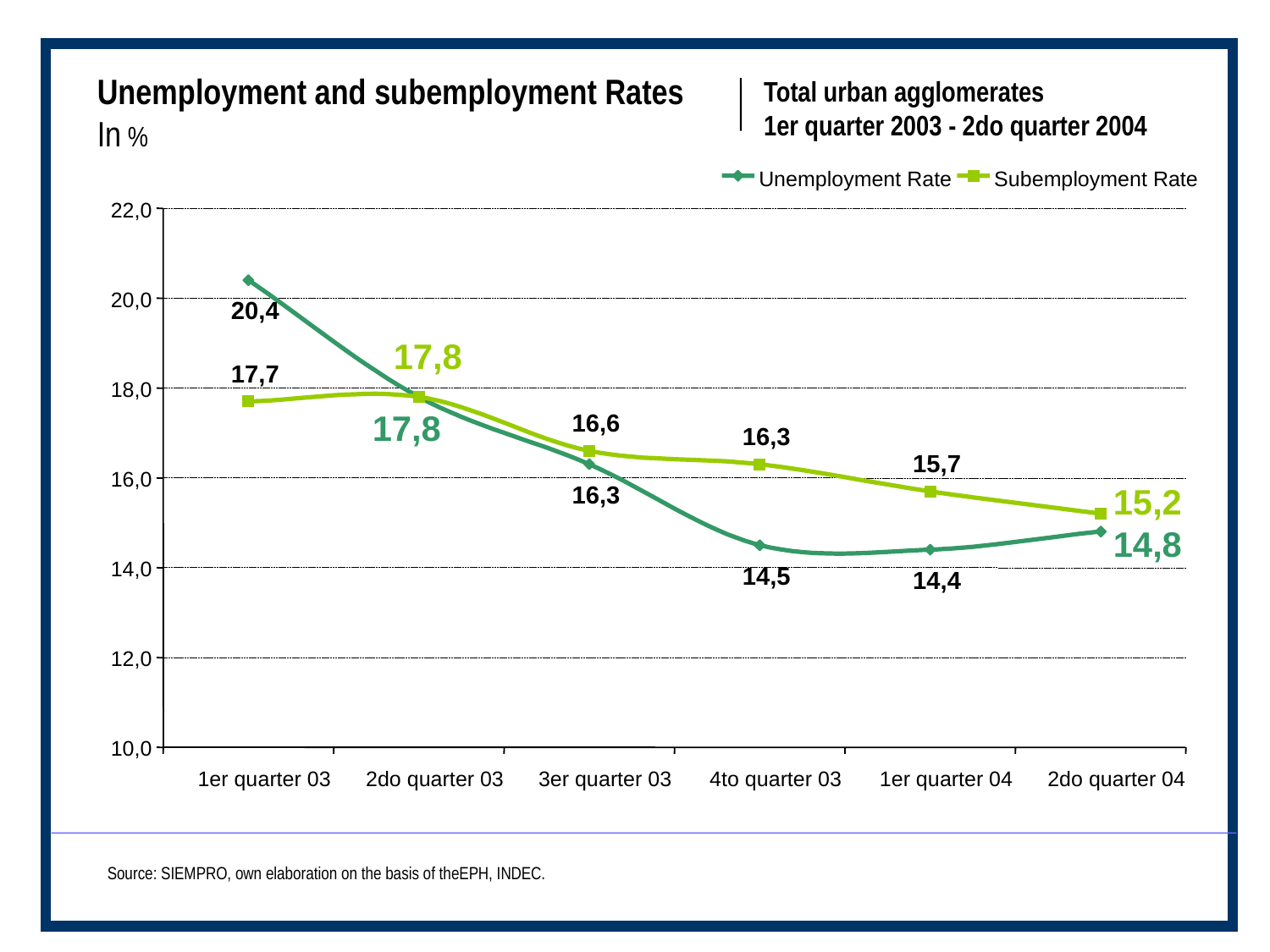

Unemployment and subemployment Rates
In %
Total urban agglomerates
1er quarter 2003 - 2do quarter 2004

Unemployment Rate
Subemployment Rate

22,0

20,0
20,4

17,7
18,0

16,6
16,3

15,7

16,0

16,3

14,0
14,5
14,4

12,0

10,0

1er quarter 03
2do quarter 03
3er quarter 03
4to quarter 03
1er quarter 04
2do quarter 04
17,8
17,8
15,2
14,8

Source: SIEMPRO, own elaboration on the basis of theEPH, INDEC.